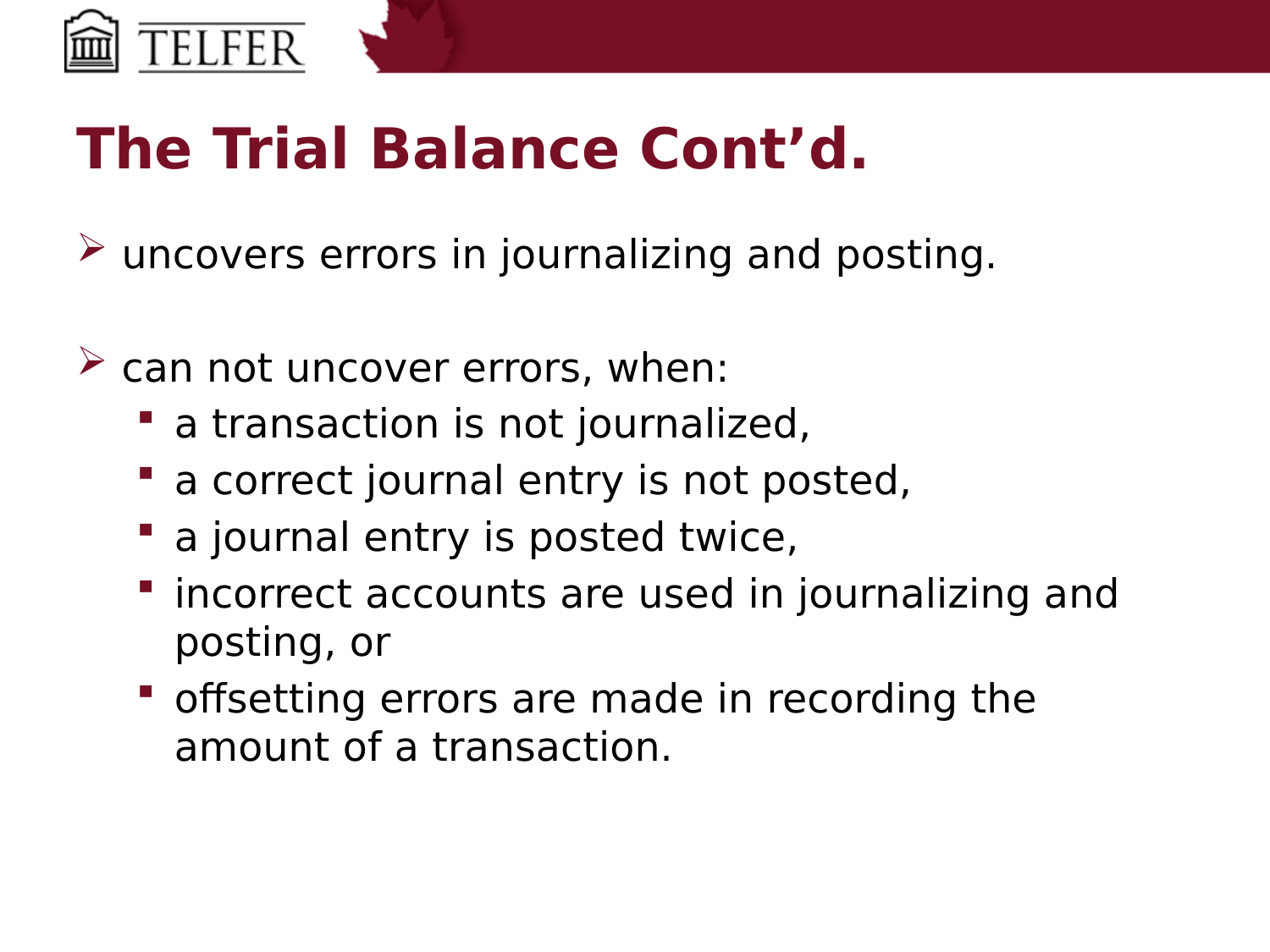

# The Trial Balance Cont’d.
uncovers errors in journalizing and posting.

can not uncover errors, when:
a transaction is not journalized,
a correct journal entry is not posted,
a journal entry is posted twice,
incorrect accounts are used in journalizing and posting, or
offsetting errors are made in recording the amount of a transaction.